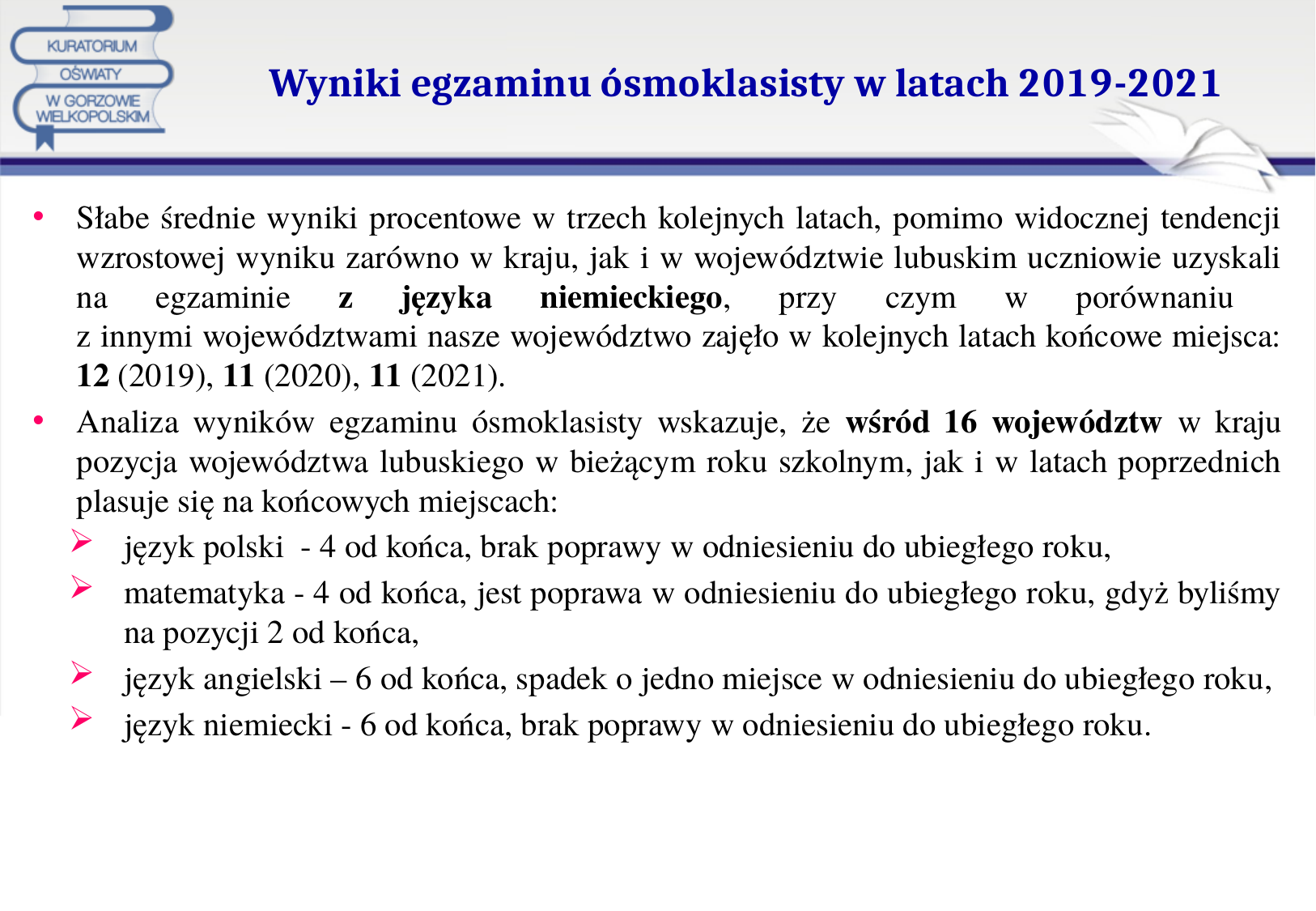

# Wyniki egzaminu ósmoklasisty w latach 2019-2021
Słabe średnie wyniki procentowe w trzech kolejnych latach, pomimo widocznej tendencji wzrostowej wyniku zarówno w kraju, jak i w województwie lubuskim uczniowie uzyskali na egzaminie z języka niemieckiego, przy czym w porównaniu
z innymi województwami nasze województwo zajęło w kolejnych latach końcowe miejsca: 12 (2019), 11 (2020), 11 (2021).
Analiza wyników egzaminu ósmoklasisty wskazuje, że wśród 16 województw w kraju pozycja województwa lubuskiego w bieżącym roku szkolnym, jak i w latach poprzednich plasuje się na końcowych miejscach:
język polski  - 4 od końca, brak poprawy w odniesieniu do ubiegłego roku,
matematyka - 4 od końca, jest poprawa w odniesieniu do ubiegłego roku, gdyż byliśmy na pozycji 2 od końca,
język angielski – 6 od końca, spadek o jedno miejsce w odniesieniu do ubiegłego roku,
język niemiecki - 6 od końca, brak poprawy w odniesieniu do ubiegłego roku.